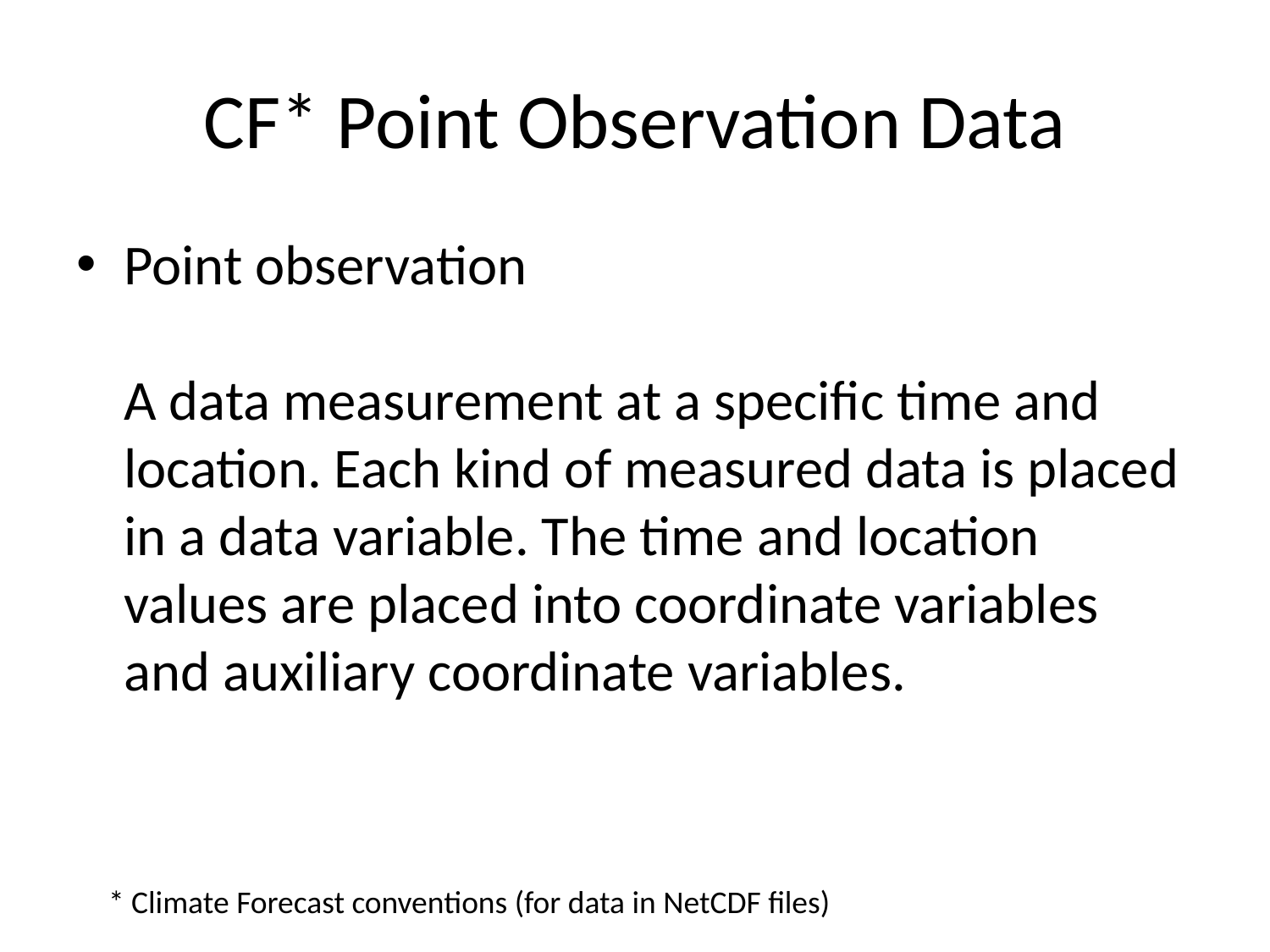

# CF* Point Observation Data
Point observation
A data measurement at a specific time and location. Each kind of measured data is placed in a data variable. The time and location values are placed into coordinate variables and auxiliary coordinate variables.
* Climate Forecast conventions (for data in NetCDF files)